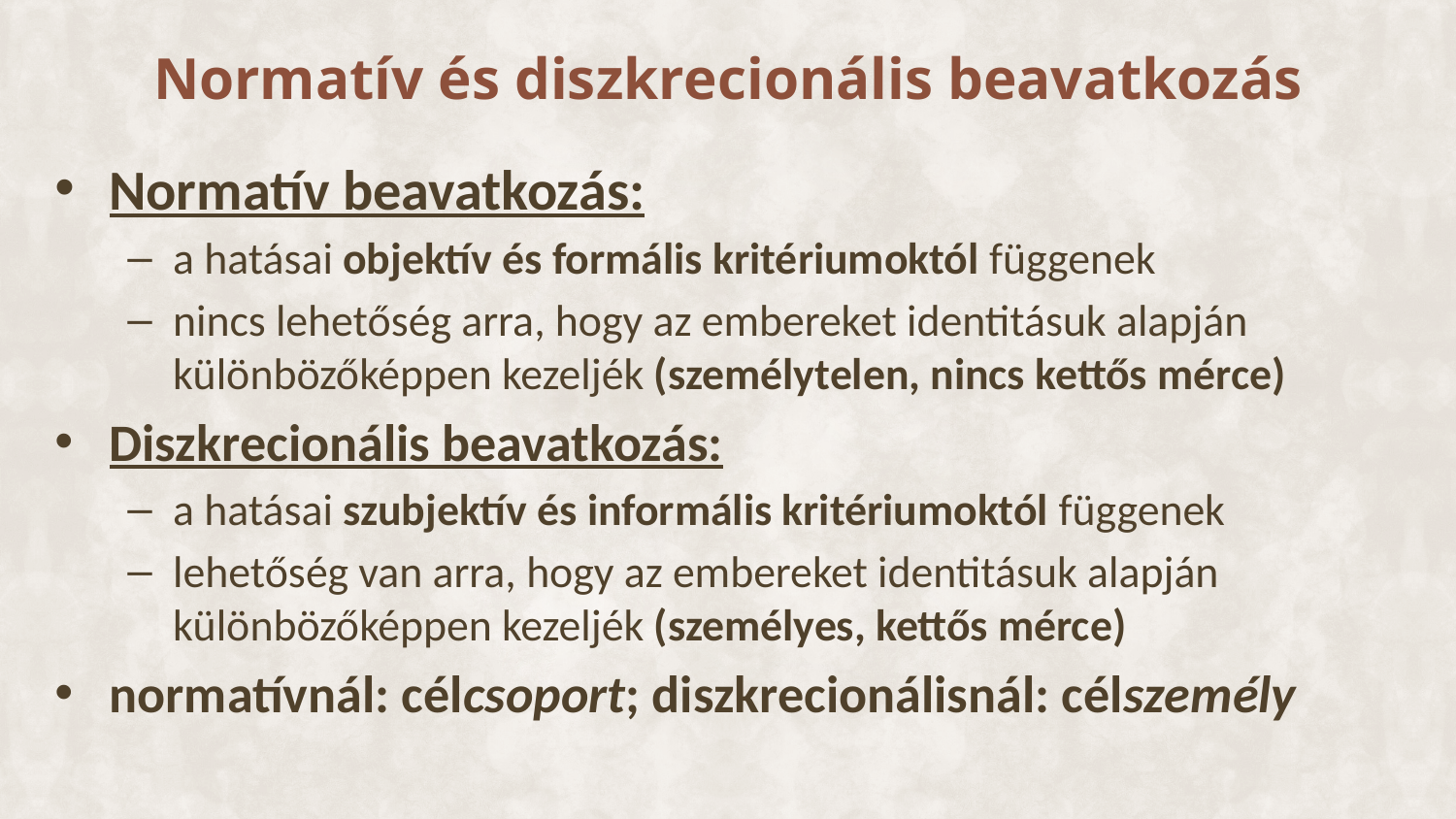

# Normatív és diszkrecionális beavatkozás
Normatív beavatkozás:
a hatásai objektív és formális kritériumoktól függenek
nincs lehetőség arra, hogy az embereket identitásuk alapján különbözőképpen kezeljék (személytelen, nincs kettős mérce)
Diszkrecionális beavatkozás:
a hatásai szubjektív és informális kritériumoktól függenek
lehetőség van arra, hogy az embereket identitásuk alapján különbözőképpen kezeljék (személyes, kettős mérce)
normatívnál: célcsoport; diszkrecionálisnál: célszemély